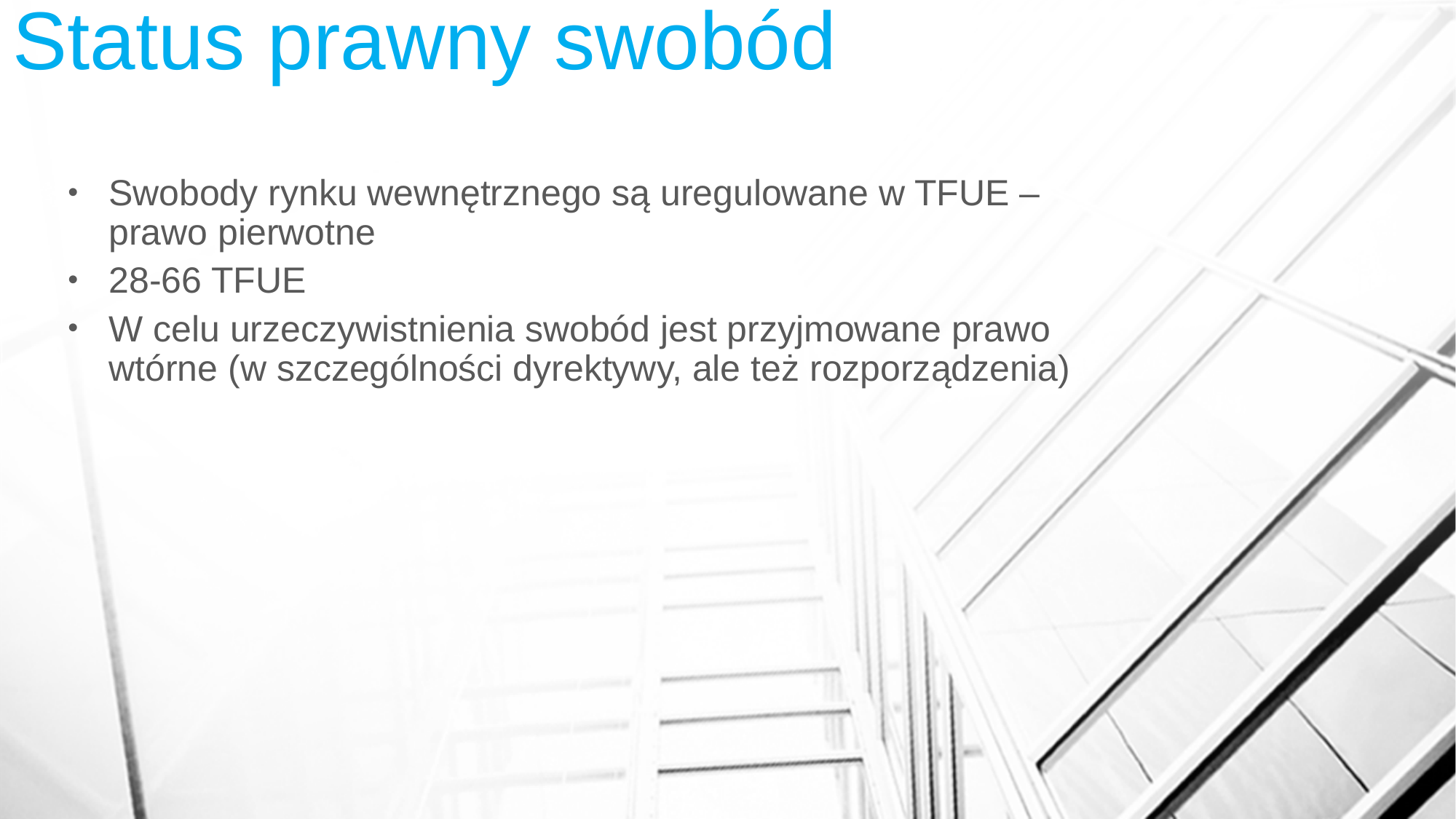

# Status prawny swobód
Swobody rynku wewnętrznego są uregulowane w TFUE – prawo pierwotne
28-66 TFUE
W celu urzeczywistnienia swobód jest przyjmowane prawo wtórne (w szczególności dyrektywy, ale też rozporządzenia)